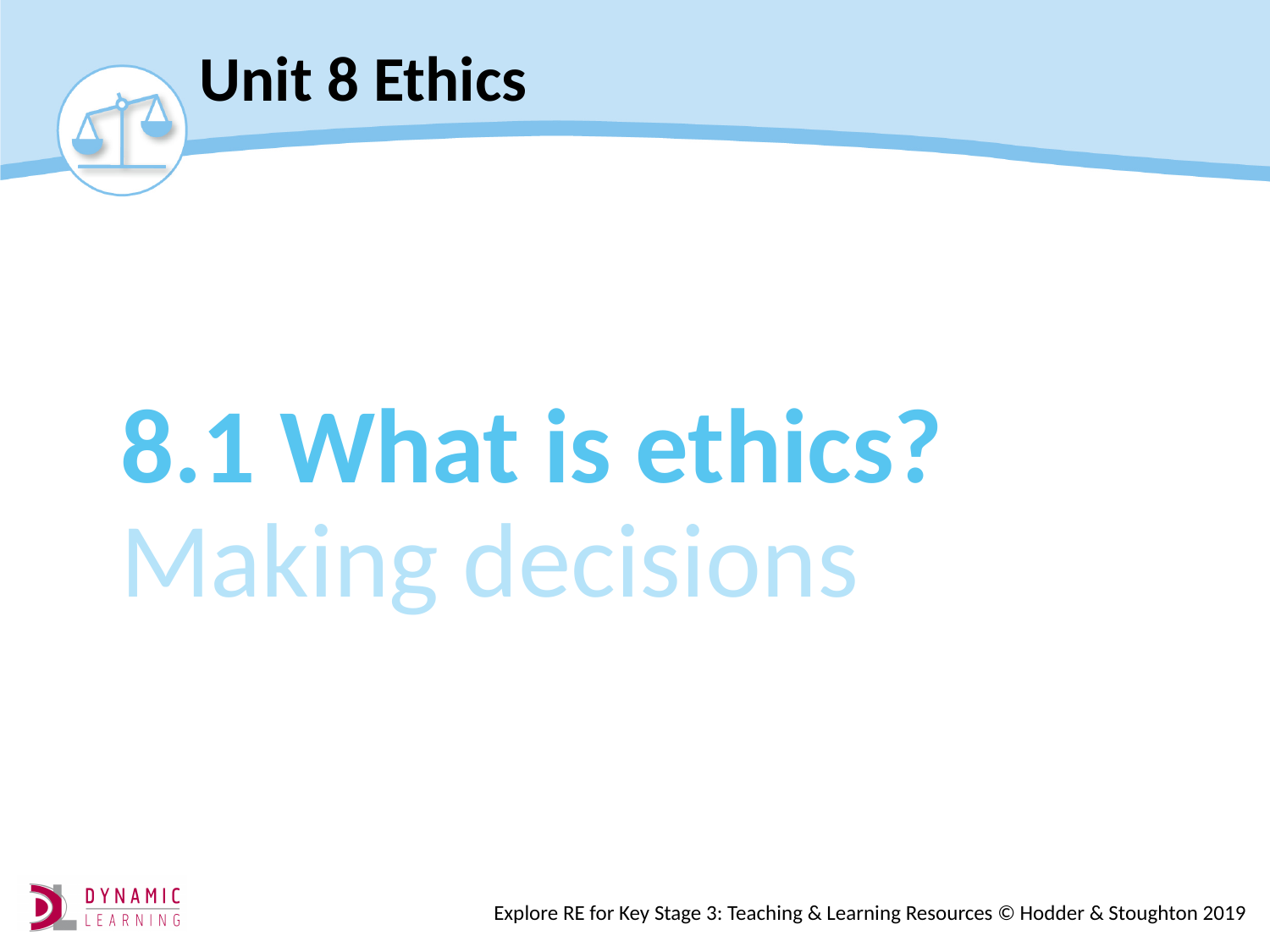

# 8.1 What is ethics? Making decisions